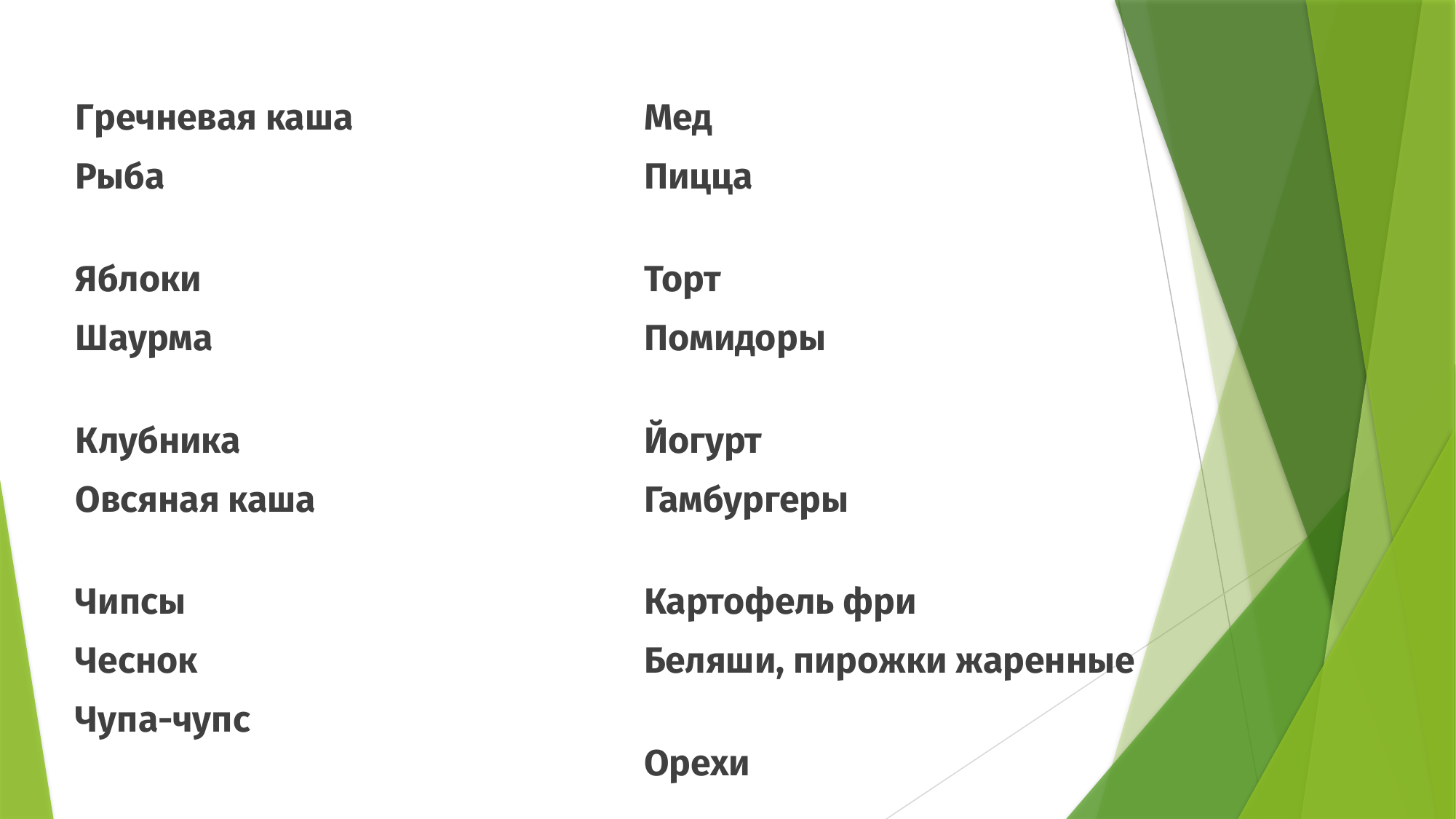

Гречневая каша
Рыба
Яблоки
Шаурма
Клубника
Овсяная каша
Чипсы
Чеснок
Чупа-чупс

Мед
Пицца
Торт
Помидоры
Йогурт
Гамбургеры
Картофель фри
Беляши, пирожки жаренные
Орехи